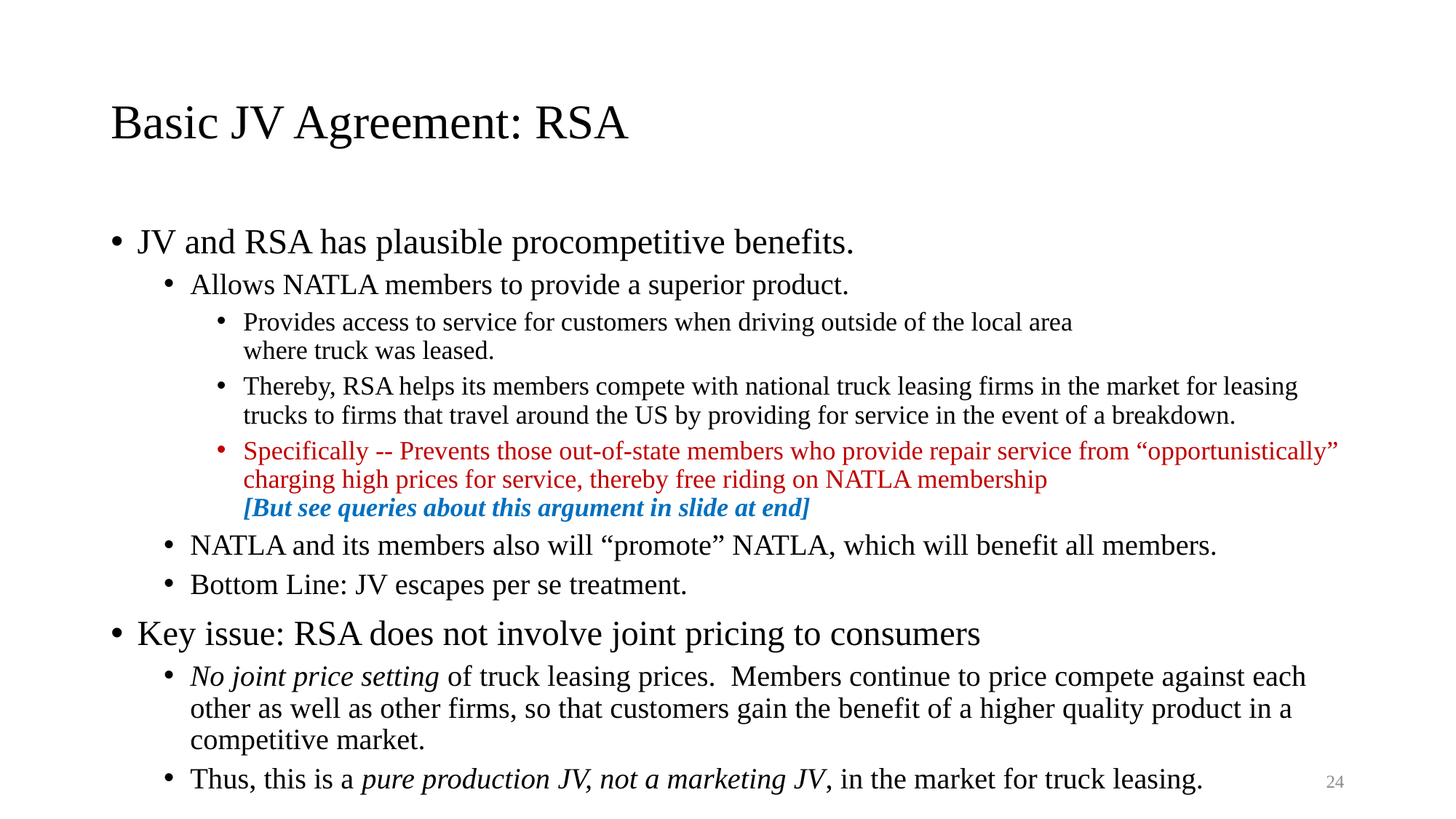

# Basic JV Agreement: RSA
JV and RSA has plausible procompetitive benefits.
Allows NATLA members to provide a superior product.
Provides access to service for customers when driving outside of the local area
where truck was leased.
Thereby, RSA helps its members compete with national truck leasing firms in the market for leasing trucks to firms that travel around the US by providing for service in the event of a breakdown.
Specifically -- Prevents those out-of-state members who provide repair service from “opportunistically” charging high prices for service, thereby free riding on NATLA membership
[But see queries about this argument in slide at end]
NATLA and its members also will “promote” NATLA, which will benefit all members.
Bottom Line: JV escapes per se treatment.
Key issue: RSA does not involve joint pricing to consumers
No joint price setting of truck leasing prices.  Members continue to price compete against each other as well as other firms, so that customers gain the benefit of a higher quality product in a competitive market.
Thus, this is a pure production JV, not a marketing JV, in the market for truck leasing.
24